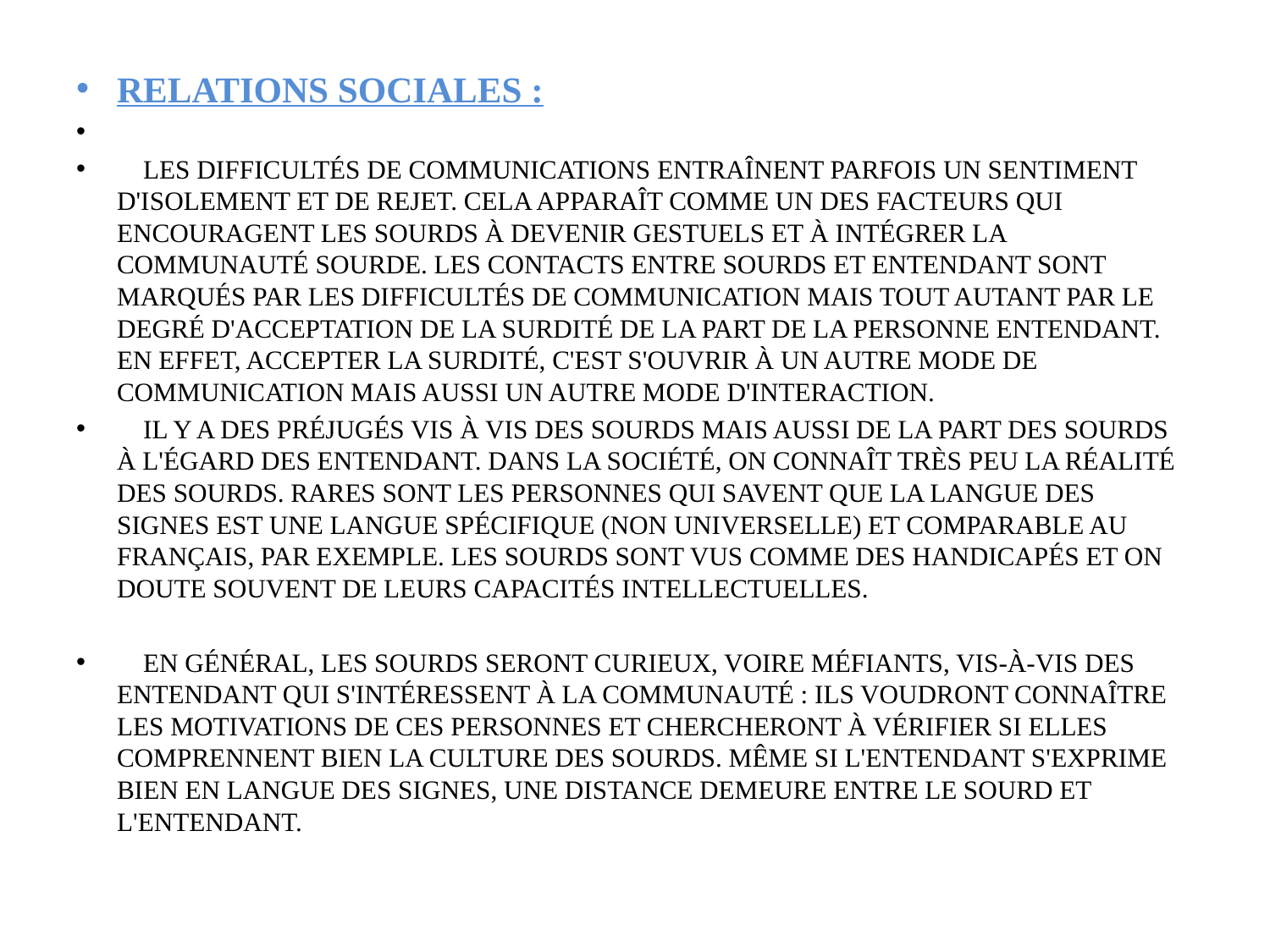

Relations sociales :

    Les difficultés de communications entraînent parfois un sentiment d'isolement et de rejet. Cela apparaît comme un des facteurs qui encouragent les Sourds à devenir gestuels et à intégrer la communauté sourde. Les contacts entre Sourds et entendant sont marqués par les difficultés de communication mais tout autant par le degré d'acceptation de la surdité de la part de la personne entendant. En effet, accepter la surdité, c'est s'ouvrir à un autre mode de communication mais aussi un autre mode d'interaction.
    Il y a des préjugés vis à vis des Sourds mais aussi de la part des Sourds à l'égard des entendant. Dans la société, on connaît très peu la réalité des Sourds. Rares sont les personnes qui savent que la langue des signes est une langue spécifique (non universelle) et comparable au français, par exemple. Les Sourds sont vus comme des handicapés et on doute souvent de leurs capacités intellectuelles.

    En général, les Sourds seront curieux, voire méfiants, vis-à-vis des entendant qui s'intéressent à la communauté : ils voudront connaître les motivations de ces personnes et chercheront à vérifier si elles comprennent bien la culture des Sourds. Même si l'entendant s'exprime bien en langue des signes, une distance demeure entre le Sourd et l'entendant.